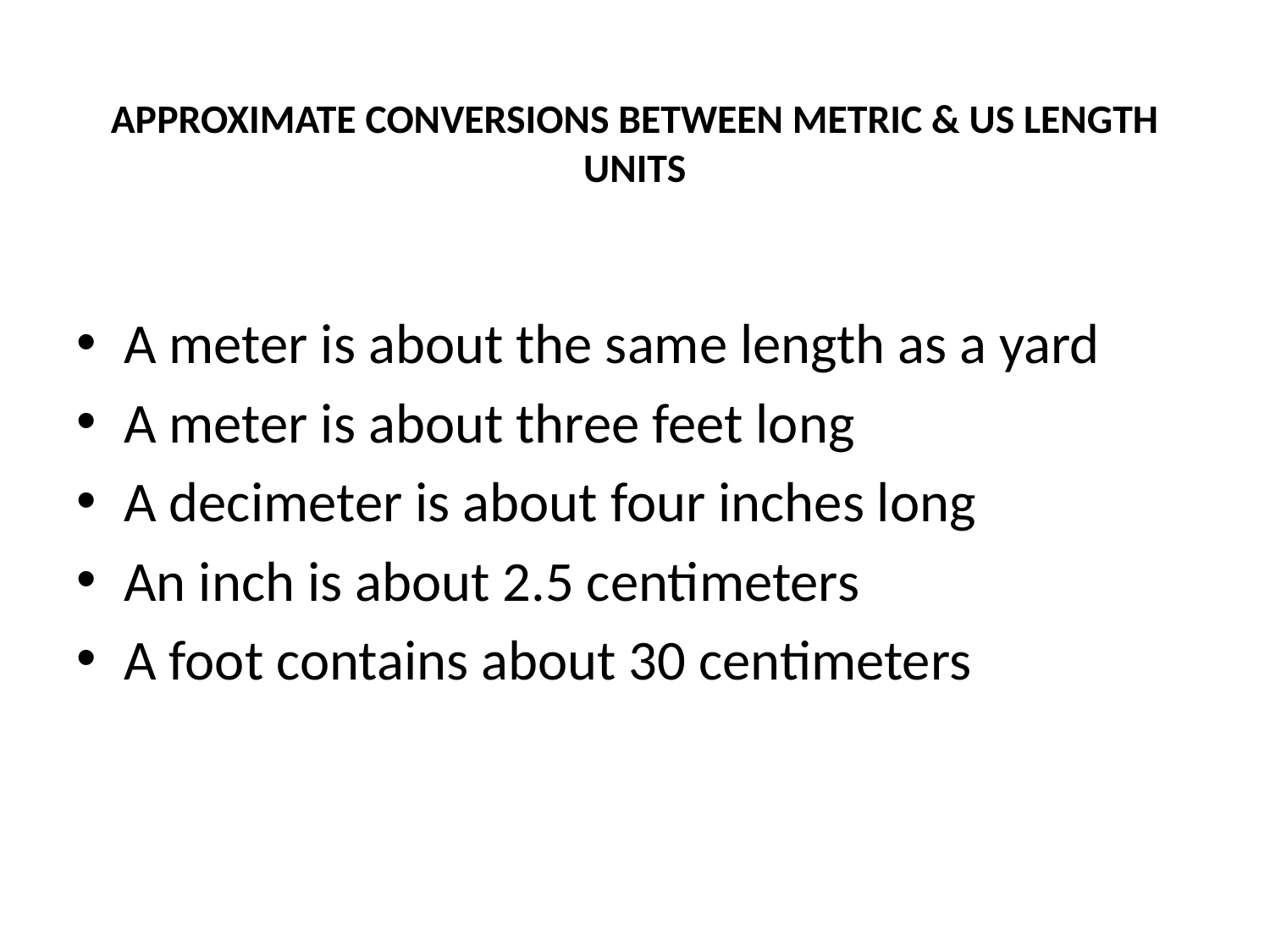

# APPROXIMATE CONVERSIONS BETWEEN METRIC & US LENGTH UNITS

A meter is about the same length as a yard
A meter is about three feet long
A decimeter is about four inches long
An inch is about 2.5 centimeters
A foot contains about 30 centimeters